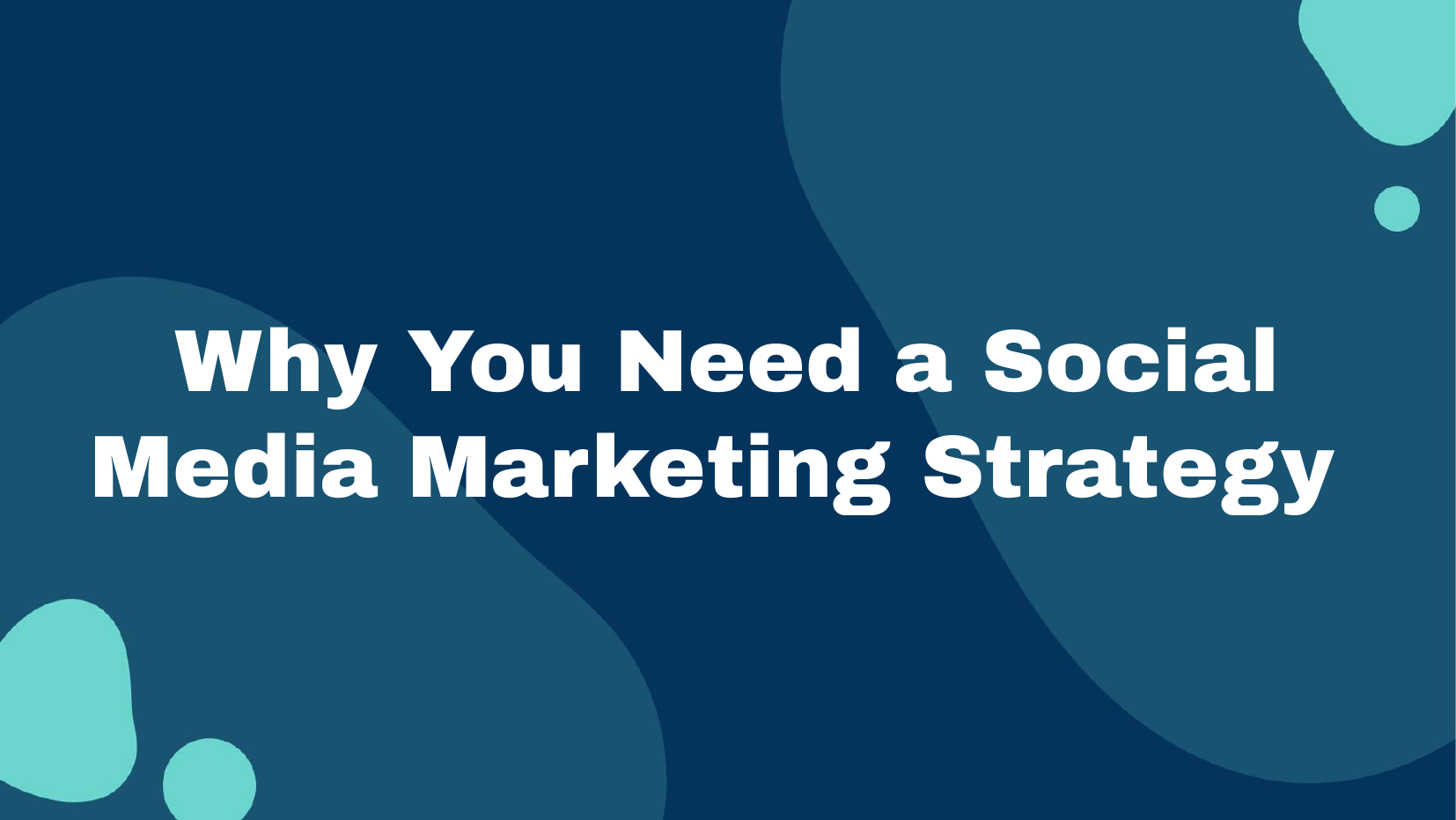

Why You Need a Social Media Marketing Strategy